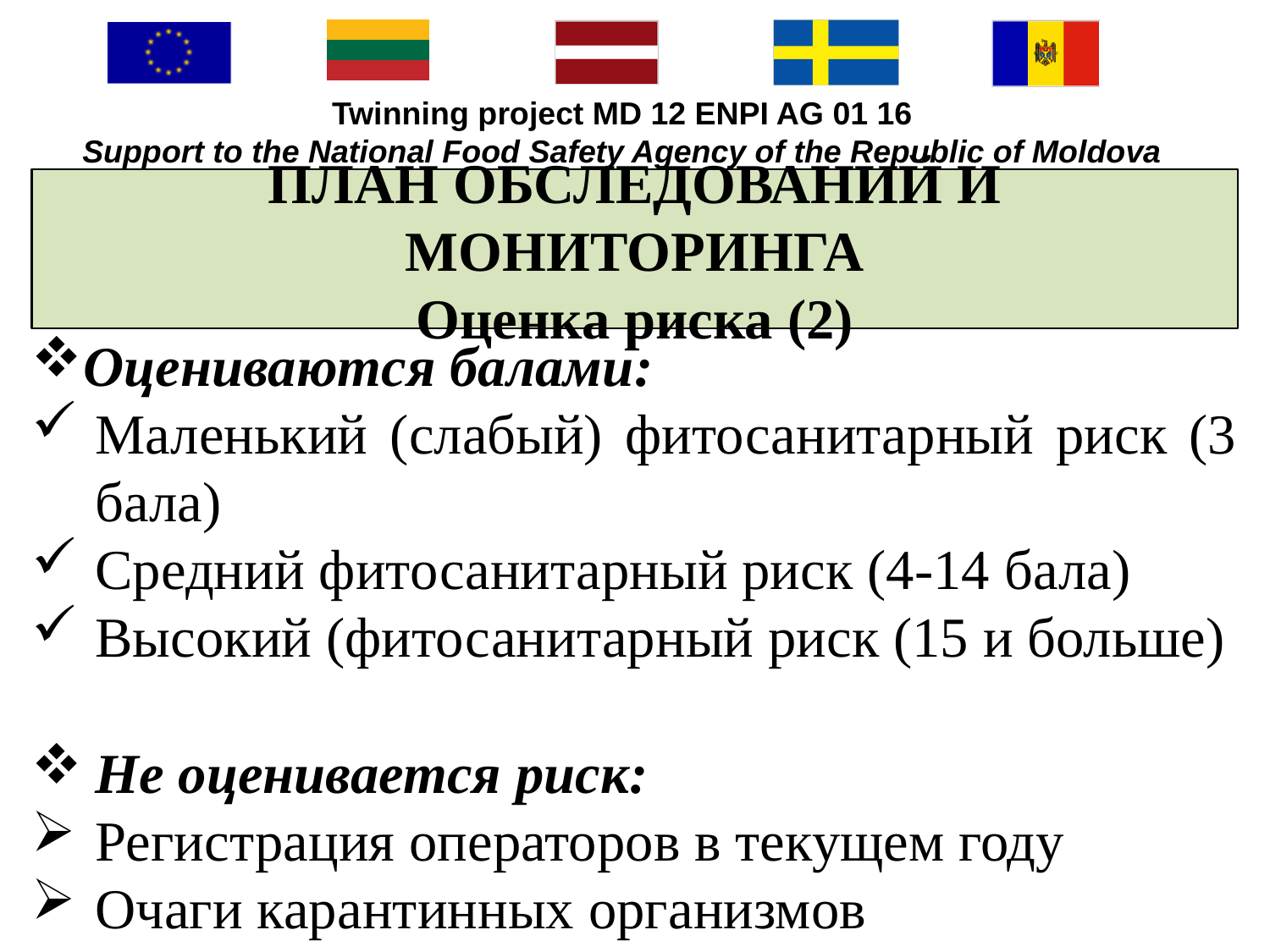

# ПЛАН ОБСЛЕДОВАНИЙ И МОНИТОРИНГА Оценка риска (2)
Оцениваются балами:
Маленький (слабый) фитосанитарный риск (3 бала)
Средний фитосанитарный риск (4-14 бала)
Высокий (фитосанитарный риск (15 и больше)

Не оценивается риск:
Регистрация операторов в текущем году
Очаги карантинных организмов